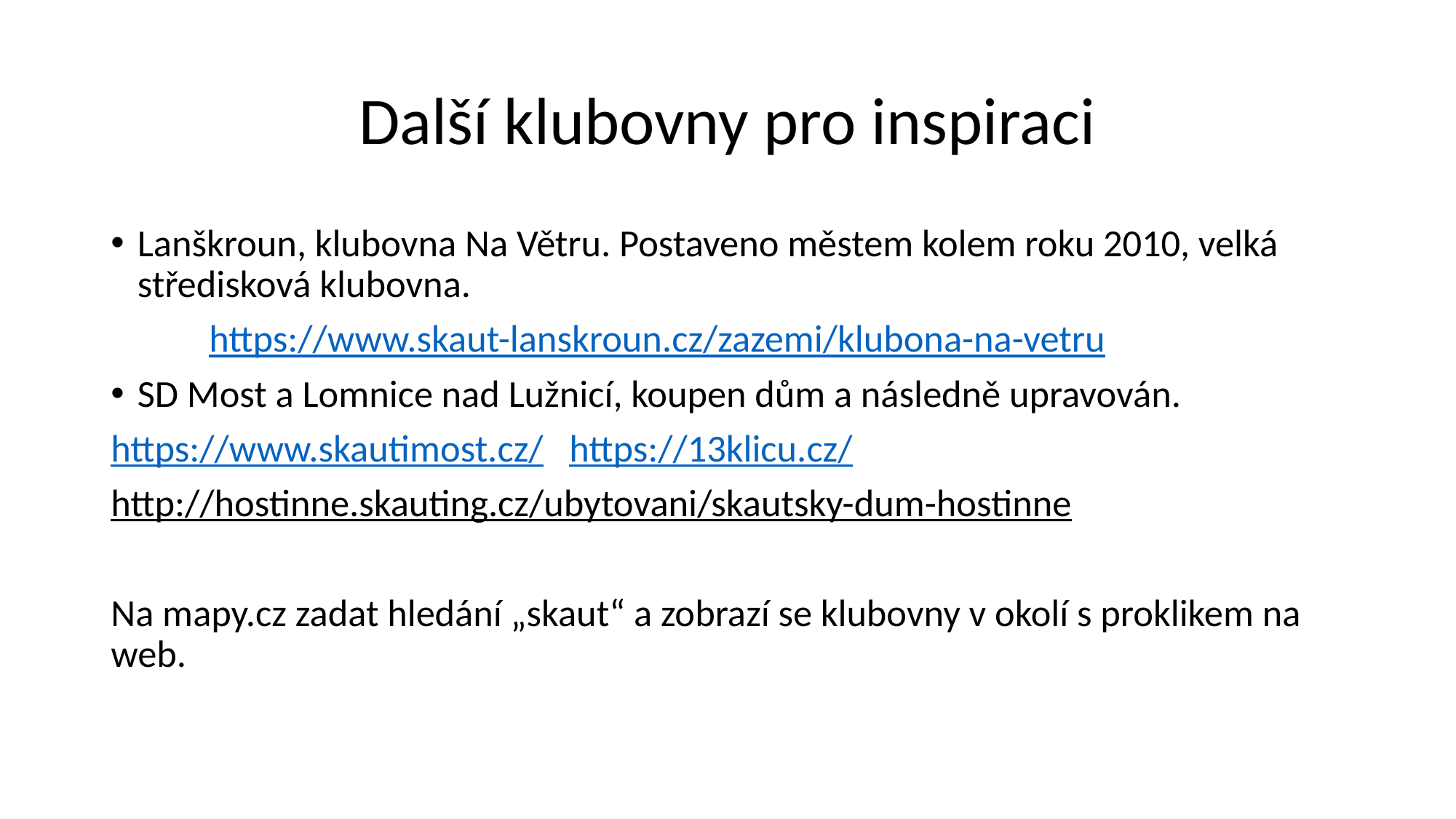

# Další klubovny pro inspiraci
Lanškroun, klubovna Na Větru. Postaveno městem kolem roku 2010, velká středisková klubovna.
	https://www.skaut-lanskroun.cz/zazemi/klubona-na-vetru
SD Most a Lomnice nad Lužnicí, koupen dům a následně upravován.
https://www.skautimost.cz/   https://13klicu.cz/
http://hostinne.skauting.cz/ubytovani/skautsky-dum-hostinne

Na mapy.cz zadat hledání „skaut“ a zobrazí se klubovny v okolí s proklikem na  web.